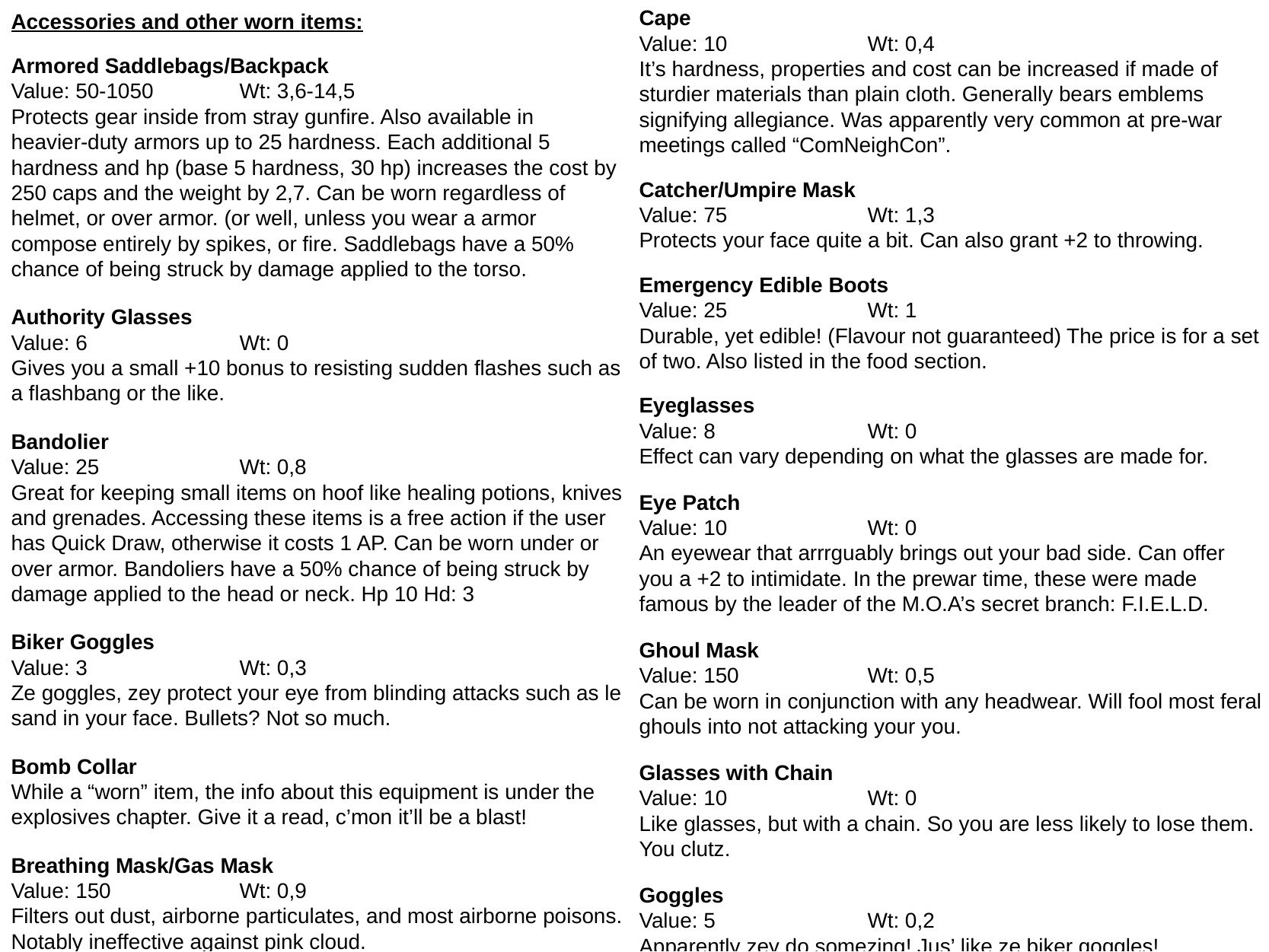

Cape
Value: 10		Wt: 0,4
It’s hardness, properties and cost can be increased if made of sturdier materials than plain cloth. Generally bears emblems signifying allegiance. Was apparently very common at pre-war meetings called “ComNeighCon”.

Catcher/Umpire Mask
Value: 75		Wt: 1,3
Protects your face quite a bit. Can also grant +2 to throwing.

Emergency Edible Boots
Value: 25		Wt: 1
Durable, yet edible! (Flavour not guaranteed) The price is for a set of two. Also listed in the food section.

Eyeglasses
Value: 8		Wt: 0
Effect can vary depending on what the glasses are made for.

Eye Patch
Value: 10		Wt: 0
An eyewear that arrrguably brings out your bad side. Can offer you a +2 to intimidate. In the prewar time, these were made famous by the leader of the M.O.A’s secret branch: F.I.E.L.D.

Ghoul Mask
Value: 150		Wt: 0,5
Can be worn in conjunction with any headwear. Will fool most feral ghouls into not attacking your you.

Glasses with Chain
Value: 10		Wt: 0
Like glasses, but with a chain. So you are less likely to lose them. You clutz.

Goggles
Value: 5		Wt: 0,2
Apparently zey do somezing! Jus’ like ze biker goggles!
Accessories and other worn items:

Armored Saddlebags/Backpack
Value: 50-1050	Wt: 3,6-14,5
Protects gear inside from stray gunfire. Also available in
heavier-duty armors up to 25 hardness. Each additional 5 hardness and hp (base 5 hardness, 30 hp) increases the cost by 250 caps and the weight by 2,7. Can be worn regardless of helmet, or over armor. (or well, unless you wear a armor compose entirely by spikes, or fire. Saddlebags have a 50% chance of being struck by damage applied to the torso.

Authority Glasses
Value: 6		Wt: 0
Gives you a small +10 bonus to resisting sudden flashes such as a flashbang or the like.

Bandolier
Value: 25		Wt: 0,8
Great for keeping small items on hoof like healing potions, knives and grenades. Accessing these items is a free action if the user has Quick Draw, otherwise it costs 1 AP. Can be worn under or over armor. Bandoliers have a 50% chance of being struck by damage applied to the head or neck. Hp 10 Hd: 3

Biker Goggles
Value: 3		Wt: 0,3
Ze goggles, zey protect your eye from blinding attacks such as le sand in your face. Bullets? Not so much.

Bomb Collar
While a “worn” item, the info about this equipment is under the explosives chapter. Give it a read, c’mon it’ll be a blast!

Breathing Mask/Gas Mask
Value: 150		Wt: 0,9
Filters out dust, airborne particulates, and most airborne poisons. Notably ineffective against pink cloud.